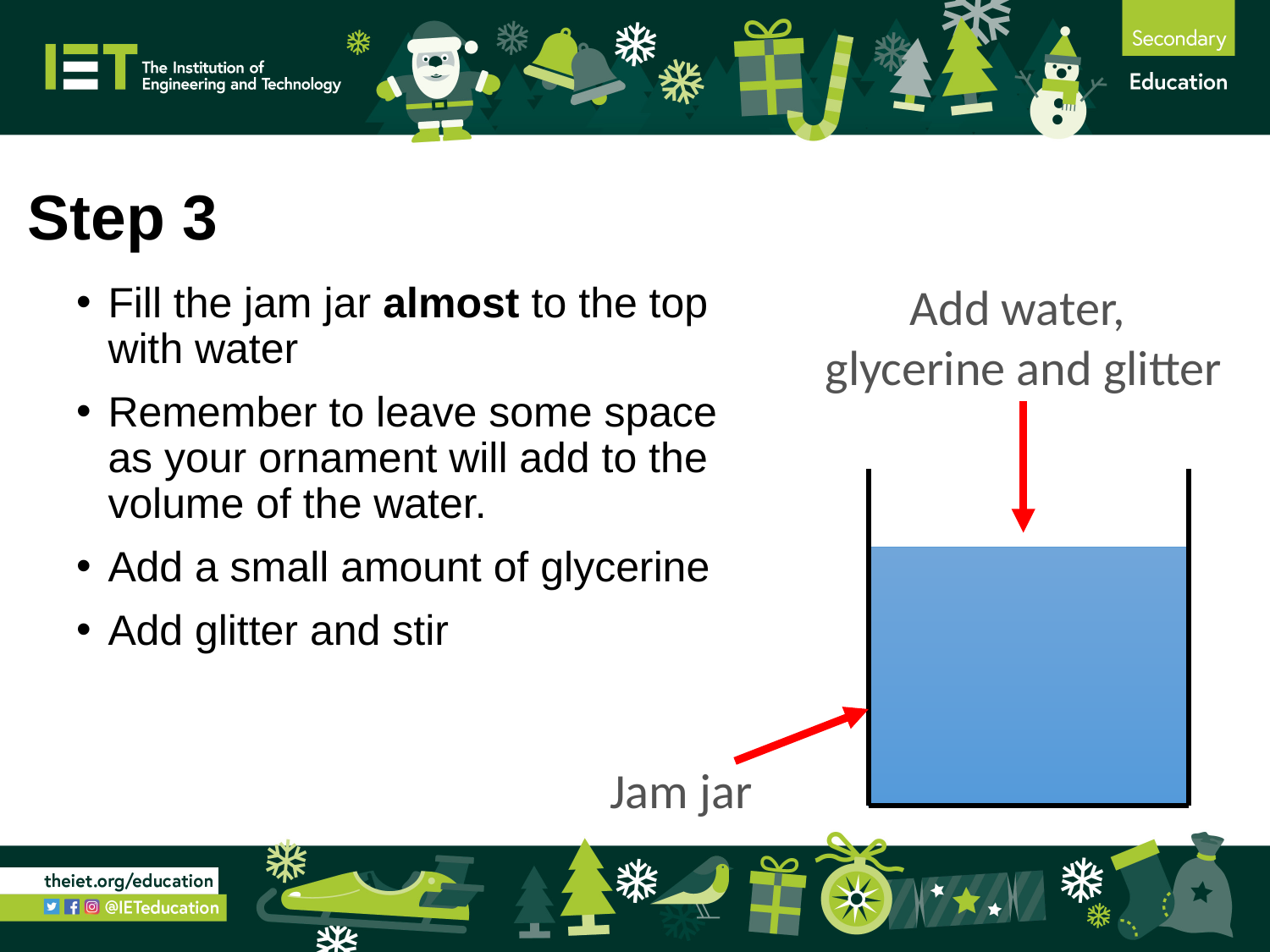

# Step 3
Add water,
glycerine and glitter
Fill the jam jar almost to the top with water
Remember to leave some space as your ornament will add to the volume of the water.
Add a small amount of glycerine
Add glitter and stir

Jam jar